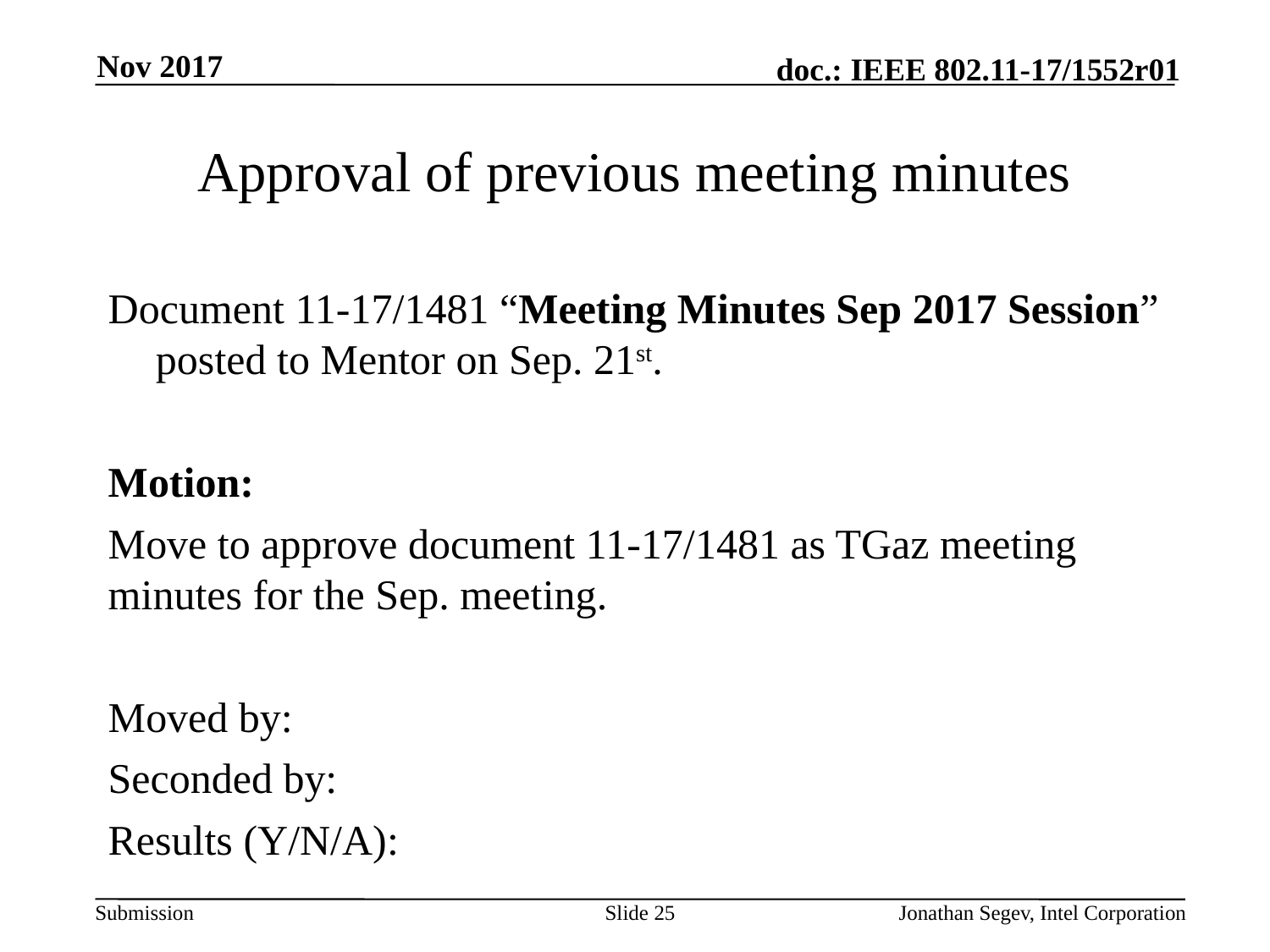

Nov 2017
# Approval of previous meeting minutes
Document 11-17/1481 “Meeting Minutes Sep 2017 Session” posted to Mentor on Sep. 21st.

Motion:
Move to approve document 11-17/1481 as TGaz meeting minutes for the Sep. meeting.

Moved by:
Seconded by:
Results (Y/N/A):

Slide 25
Jonathan Segev, Intel Corporation